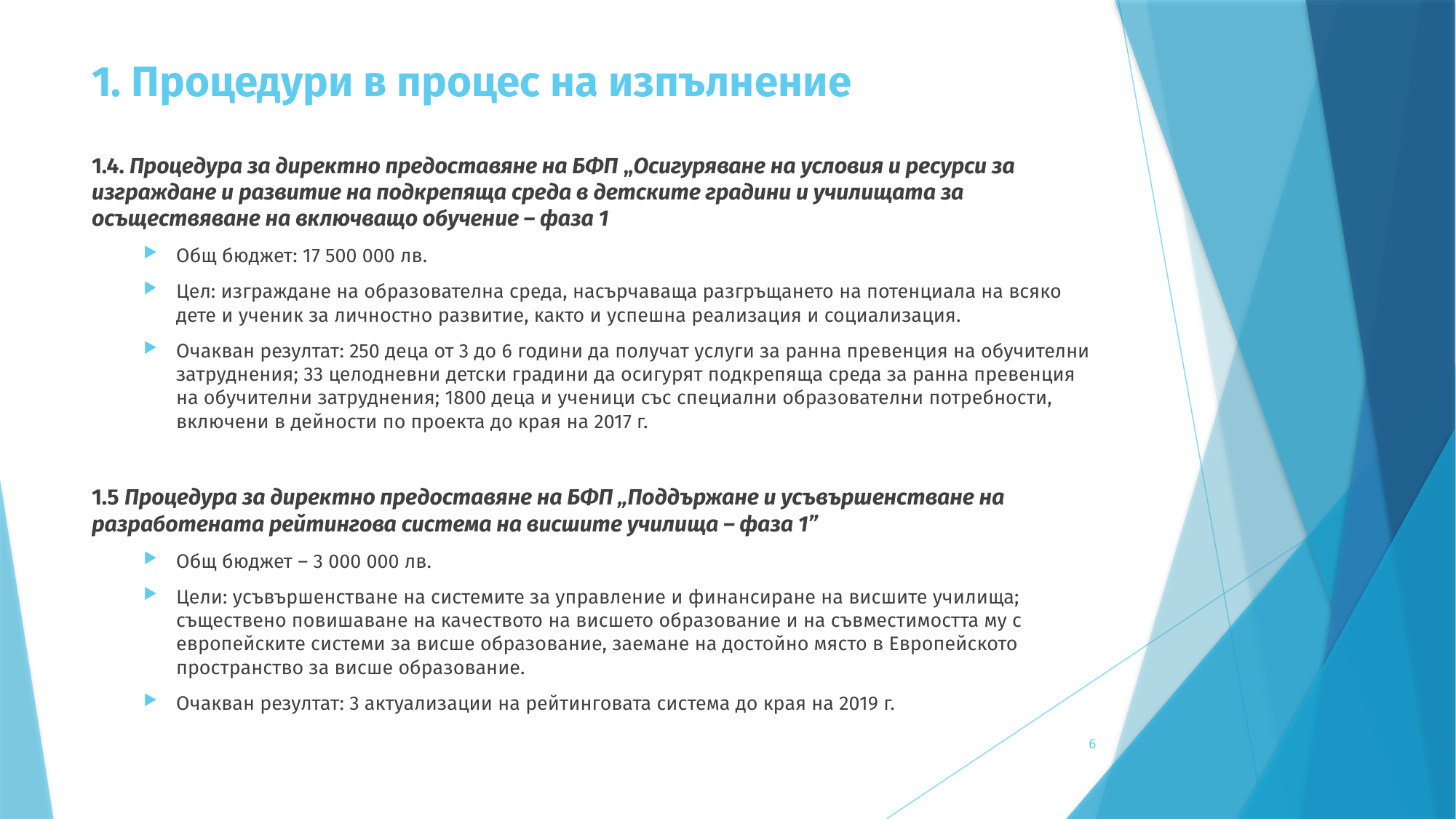

# 1. Процедури в процес на изпълнение
1.4. Процедура за директно предоставяне на БФП „Осигуряване на условия и ресурси за изграждане и развитие на подкрепяща среда в детските градини и училищата за осъществяване на включващо обучение – фаза 1
Общ бюджет: 17 500 000 лв.
Цел: изграждане на образователна среда, насърчаваща разгръщането на потенциала на всяко дете и ученик за личностно развитие, както и успешна реализация и социализация.
Очакван резултат: 250 деца от 3 до 6 години да получат услуги за ранна превенция на обучителни затруднения; 33 целодневни детски градини да осигурят подкрепяща среда за ранна превенция на обучителни затруднения; 1800 деца и ученици със специални образователни потребности, включени в дейности по проекта до края на 2017 г.

1.5 Процедура за директно предоставяне на БФП „Поддържане и усъвършенстване на разработената рейтингова система на висшите училища – фаза 1”
Общ бюджет – 3 000 000 лв.
Цели: усъвършенстване на системите за управление и финансиране на висшите училища; съществено повишаване на качеството на висшето образование и на съвместимостта му с европейските системи за висше образование, заемане на достойно място в Европейското пространство за висше образование.
Очакван резултат: 3 актуализации на рейтинговата система до края на 2019 г.
6